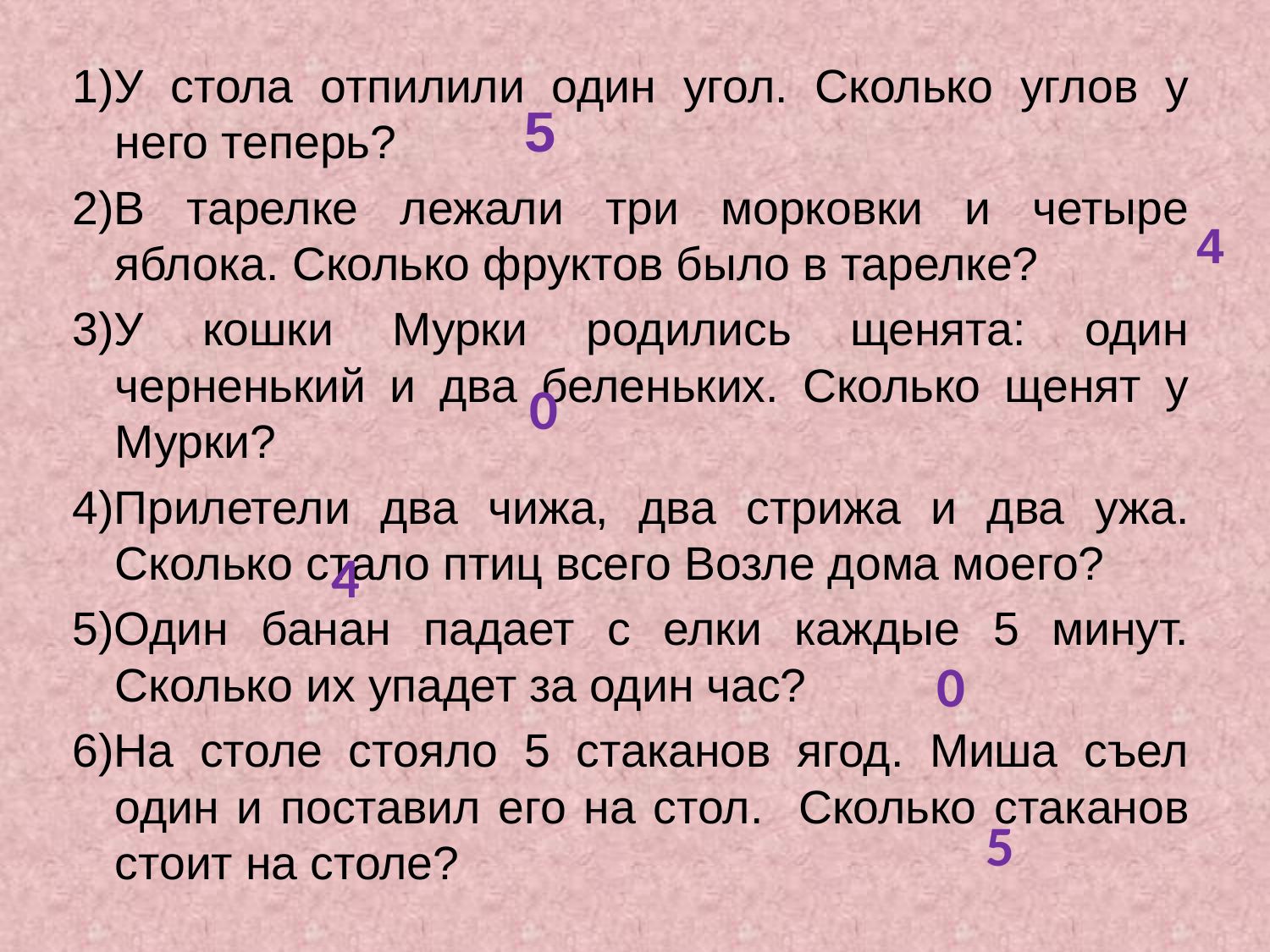

1)У стола отпилили один угол. Сколько углов у него теперь?
2)В тарелке лежали три морковки и четыре яблока. Сколько фруктов было в тарелке?
3)У кошки Мурки родились щенята: один черненький и два беленьких. Сколько щенят у Мурки?
4)Прилетели два чижа, два стрижа и два ужа. Сколько стало птиц всего Возле дома моего?
5)Один банан падает с елки каждые 5 минут. Сколько их упадет за один час?
6)На столе стояло 5 стаканов ягод. Миша съел один и поставил его на стол.  Сколько стаканов стоит на столе?

 5
 4
 0
 4
 0
 5